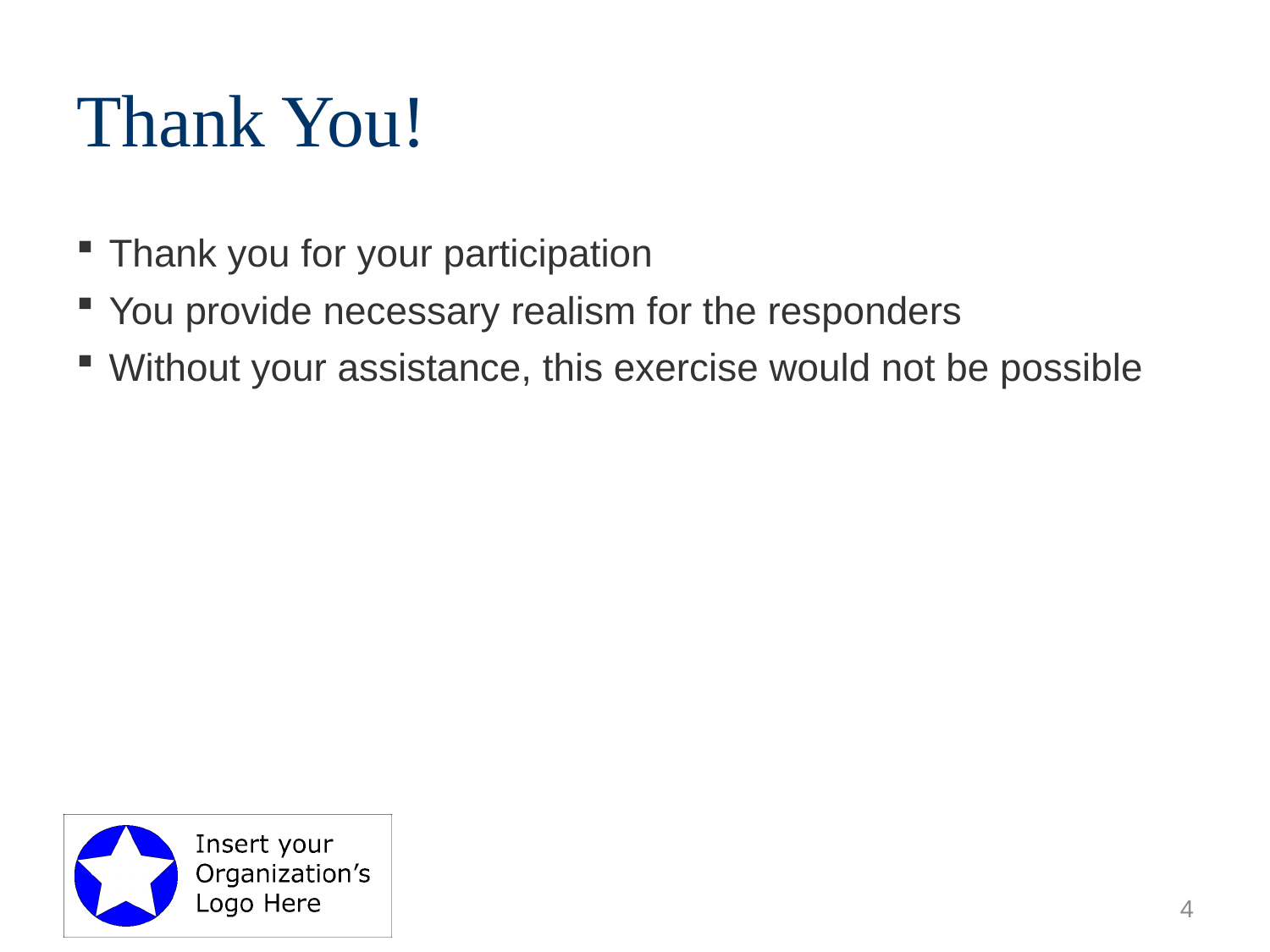

# Thank You!
Thank you for your participation
You provide necessary realism for the responders
Without your assistance, this exercise would not be possible
4